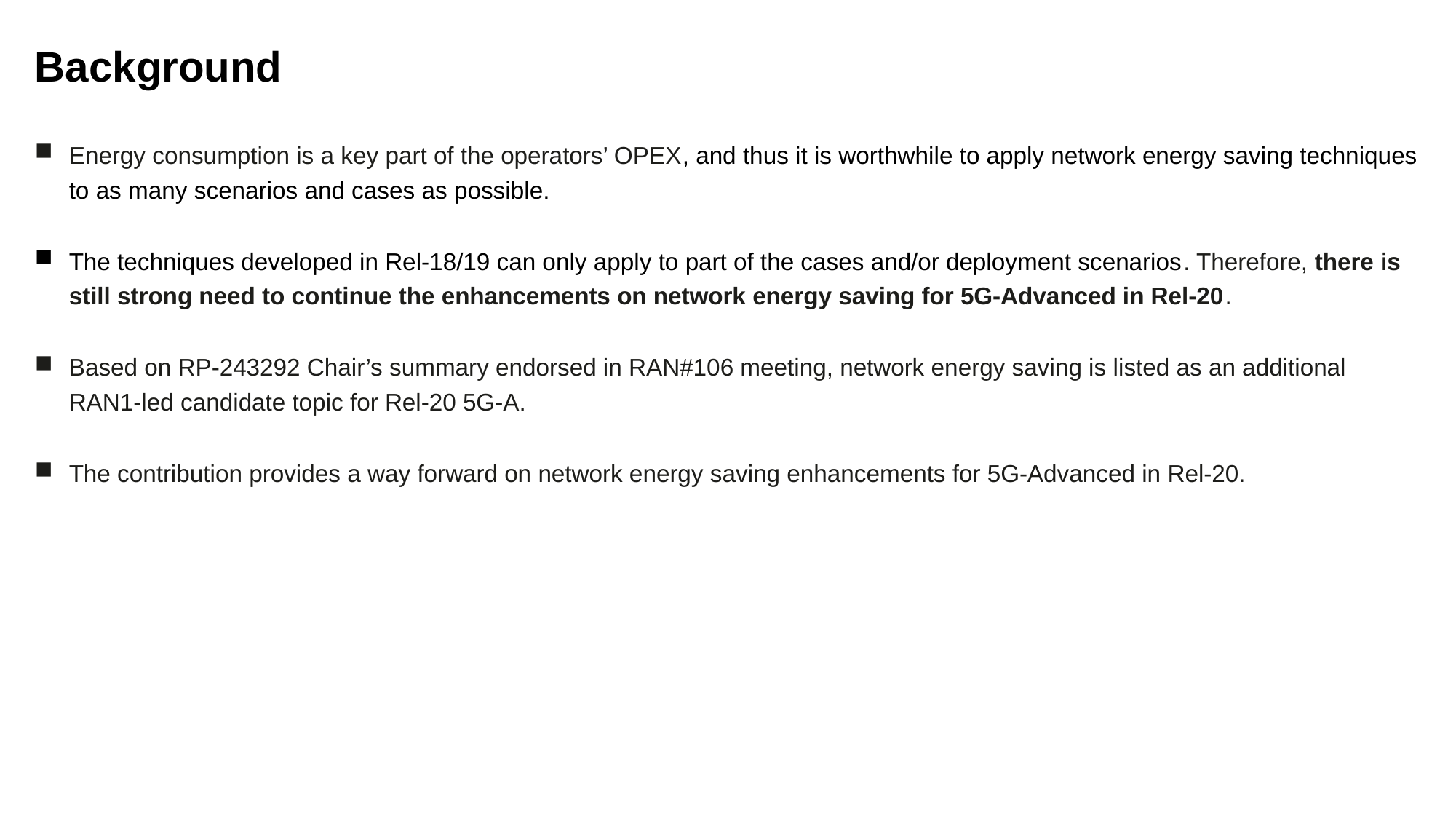

Background
Energy consumption is a key part of the operators’ OPEX, and thus it is worthwhile to apply network energy saving techniques to as many scenarios and cases as possible.
The techniques developed in Rel-18/19 can only apply to part of the cases and/or deployment scenarios. Therefore, there is still strong need to continue the enhancements on network energy saving for 5G-Advanced in Rel-20.
Based on RP-243292 Chair’s summary endorsed in RAN#106 meeting, network energy saving is listed as an additional RAN1-led candidate topic for Rel-20 5G-A.
The contribution provides a way forward on network energy saving enhancements for 5G-Advanced in Rel-20.